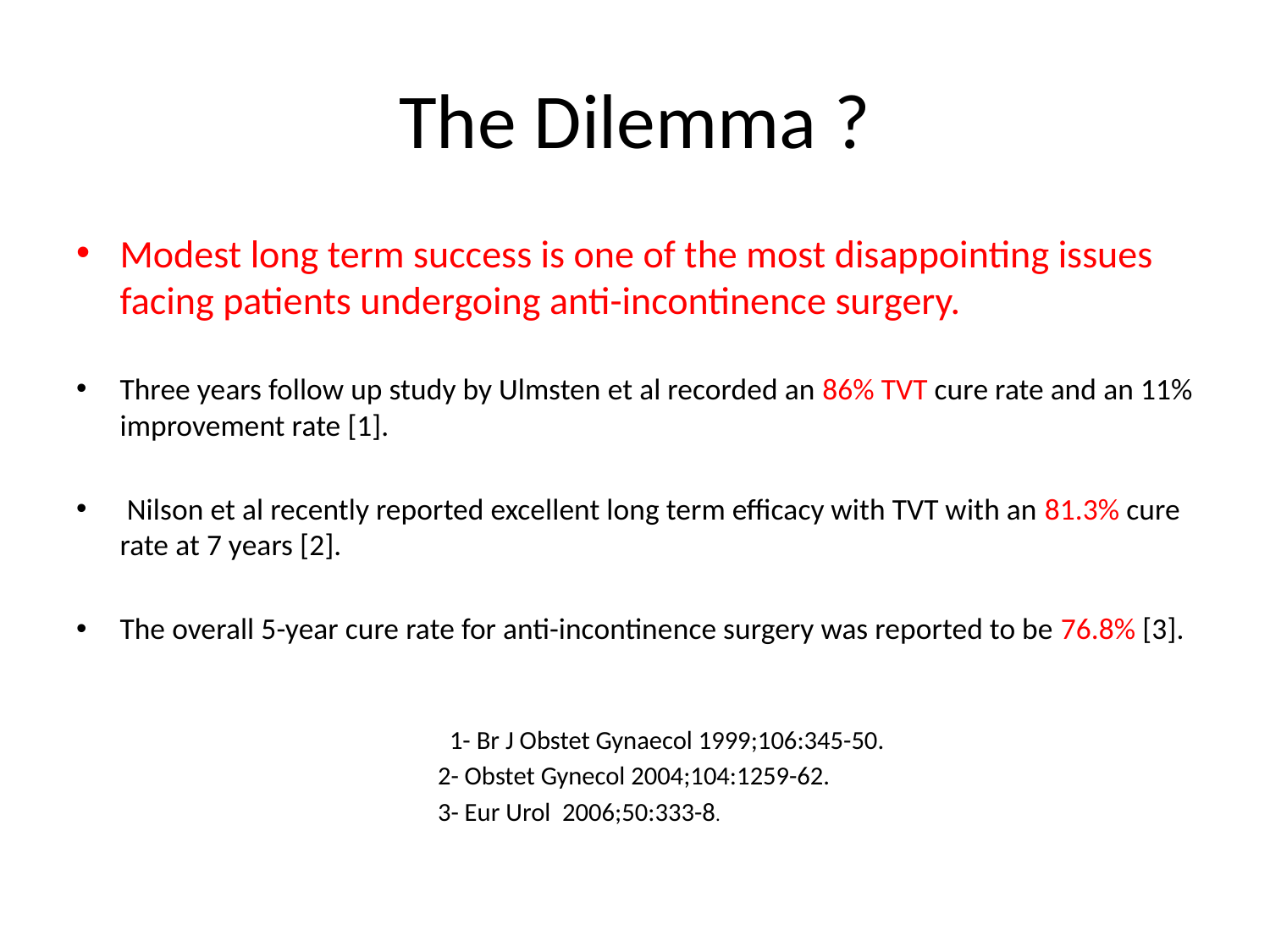

# The Dilemma ?
Modest long term success is one of the most disappointing issues facing patients undergoing anti-incontinence surgery.

Three years follow up study by Ulmsten et al recorded an 86% TVT cure rate and an 11% improvement rate [1].

 Nilson et al recently reported excellent long term efficacy with TVT with an 81.3% cure rate at 7 years [2].

The overall 5-year cure rate for anti-incontinence surgery was reported to be 76.8% [3].

                                                                                                                              1- Br J Obstet Gynaecol 1999;106:345-50.
                                                             2- Obstet Gynecol 2004;104:1259-62.
                                                             3- Eur Urol  2006;50:333-8.